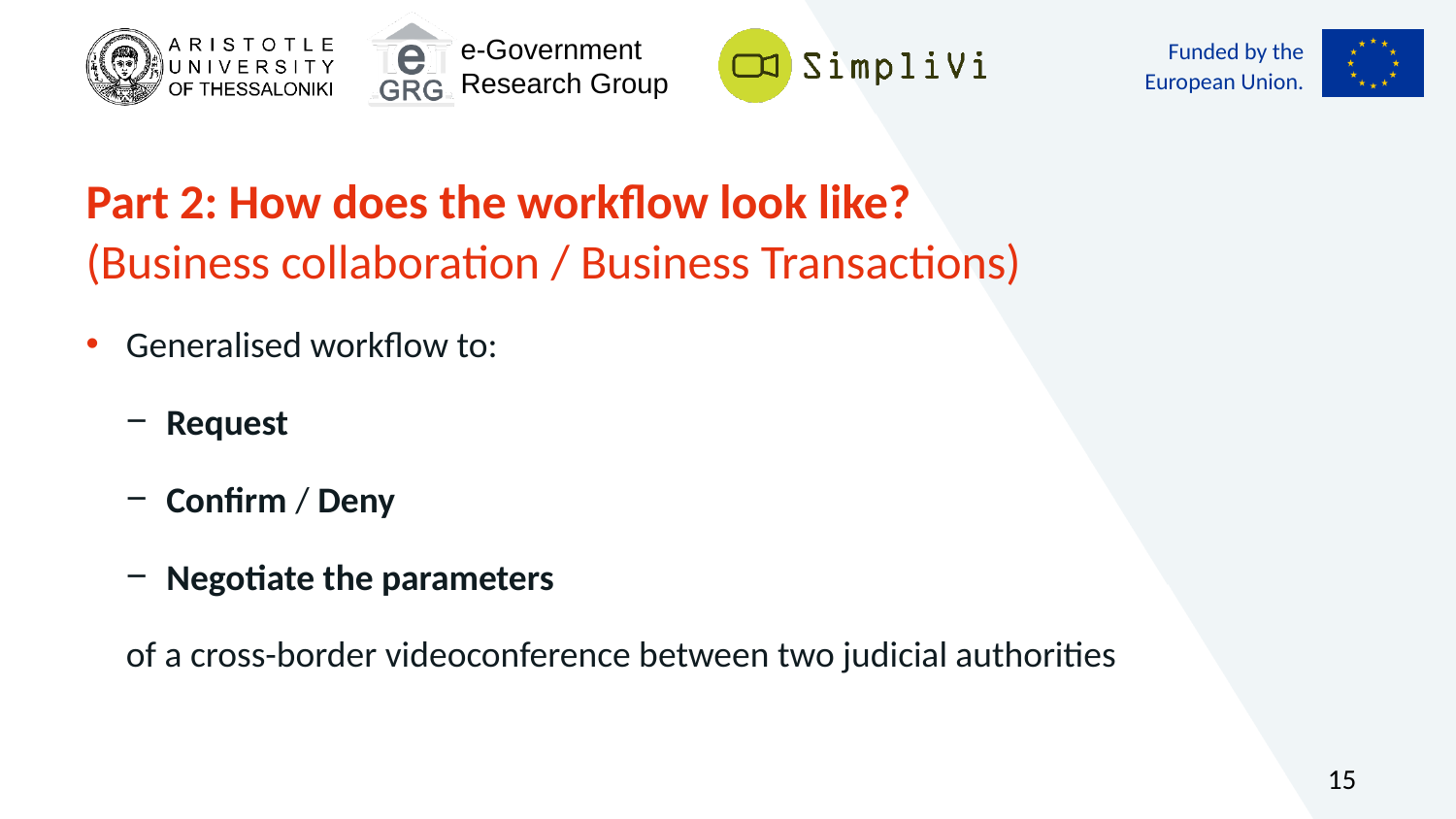

# Part 2: How does the workflow look like? (Business collaboration / Business Transactions)
Generalised workflow to:
Request
Confirm / Deny
Negotiate the parameters
of a cross-border videoconference between two judicial authorities
15